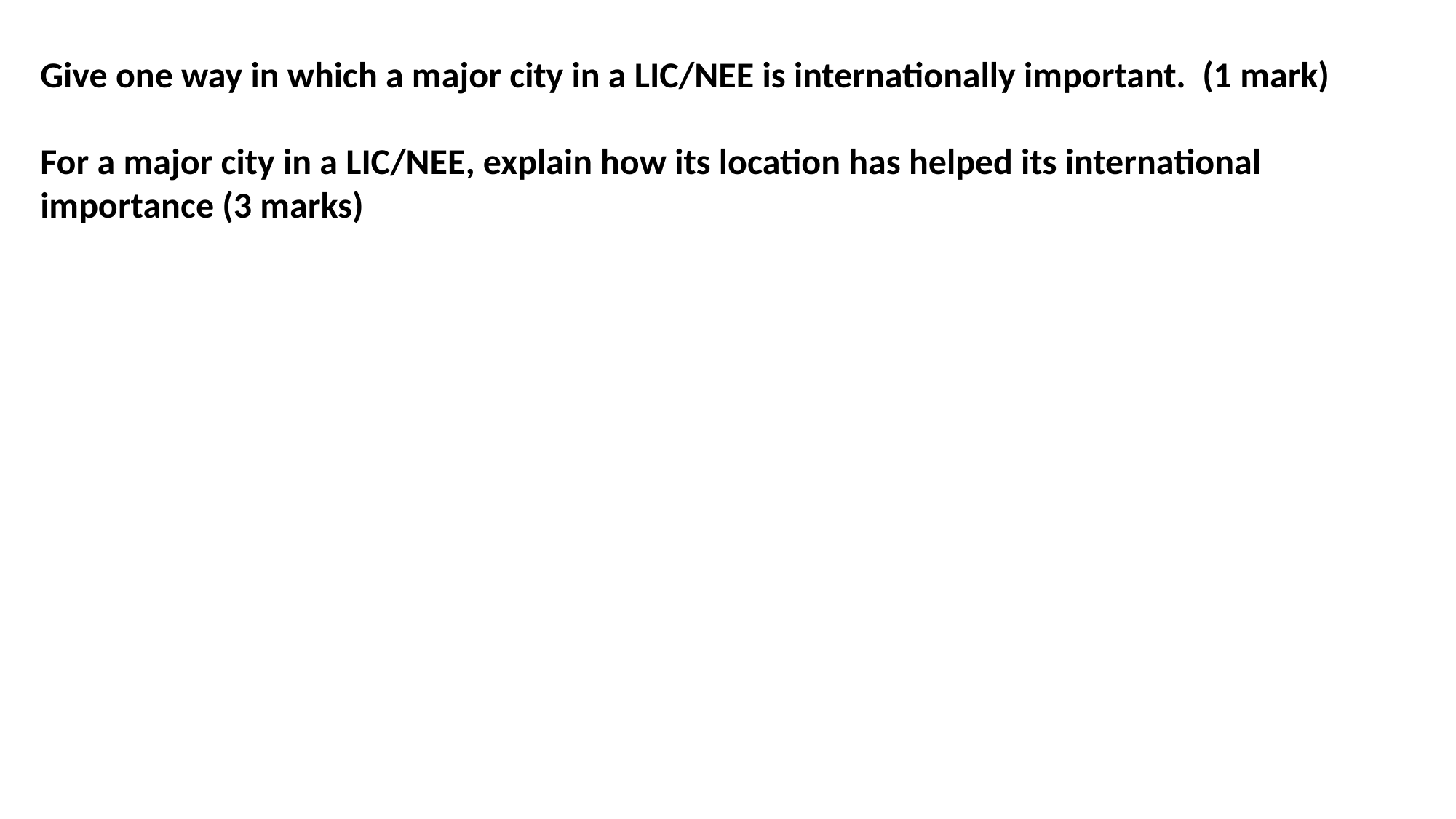

Give one way in which a major city in a LIC/NEE is internationally important.  (1 mark)

For a major city in a LIC/NEE, explain how its location has helped its international importance (3 marks)